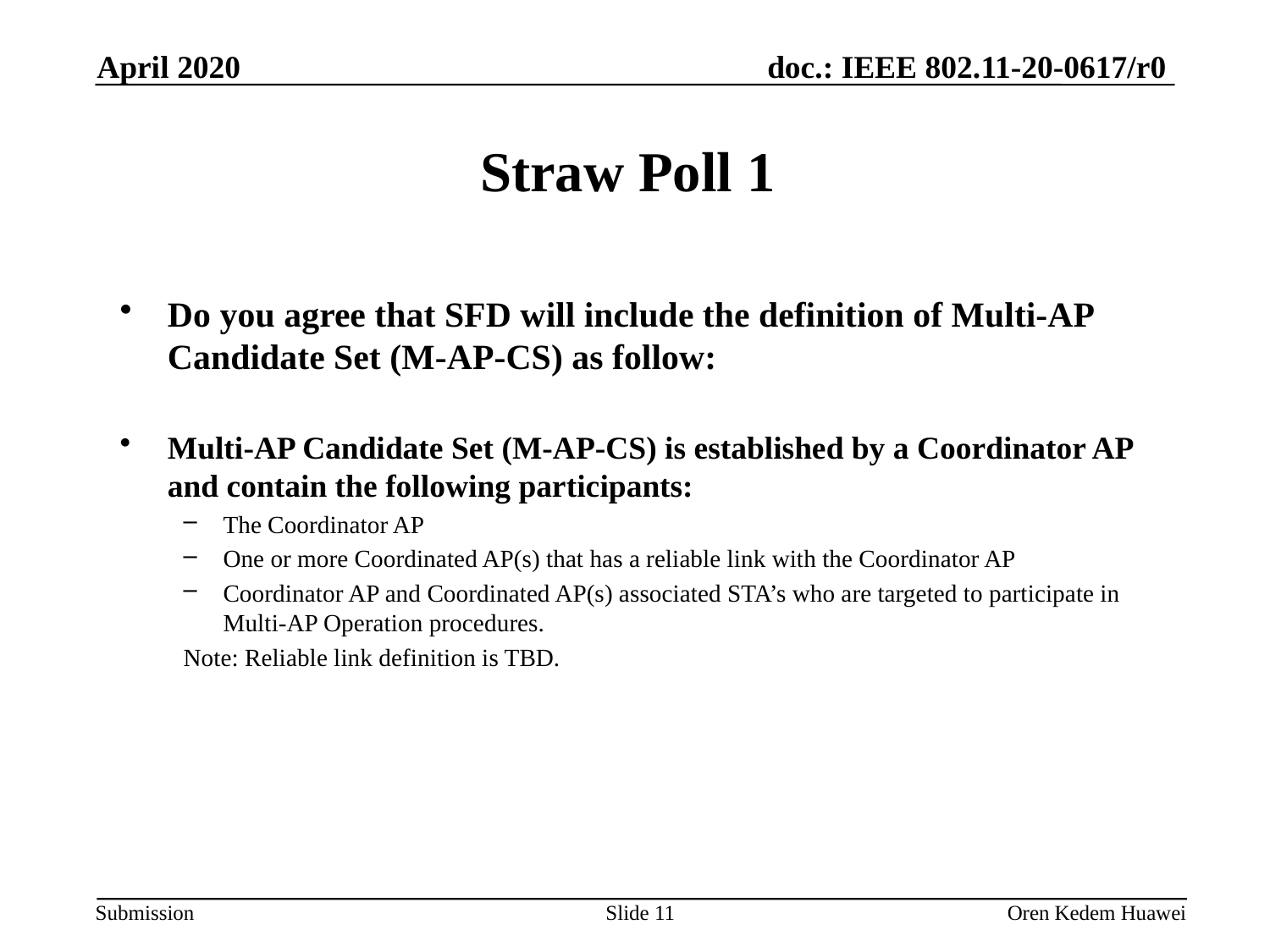

April 2020
Straw Poll 1
Do you agree that SFD will include the definition of Multi-AP Candidate Set (M-AP-CS) as follow:

Multi-AP Candidate Set (M-AP-CS) is established by a Coordinator AP and contain the following participants:
The Coordinator AP
One or more Coordinated AP(s) that has a reliable link with the Coordinator AP
Coordinator AP and Coordinated AP(s) associated STA’s who are targeted to participate in Multi-AP Operation procedures.
Note: Reliable link definition is TBD.

Slide 11
Oren Kedem Huawei